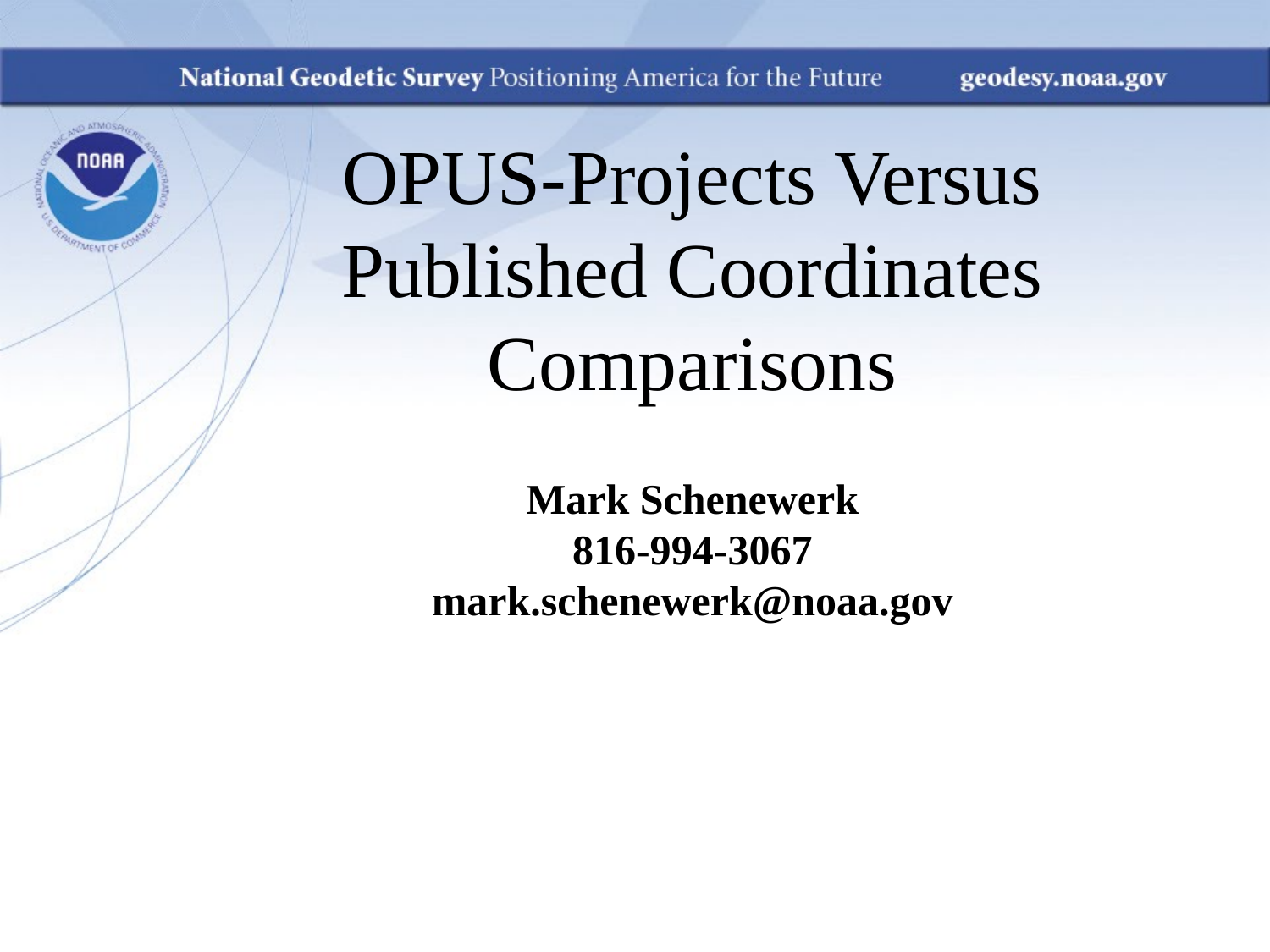

OPUS-Projects Versus Published Coordinates Comparisons

Mark Schenewerk
816-994-3067
mark.schenewerk@noaa.gov